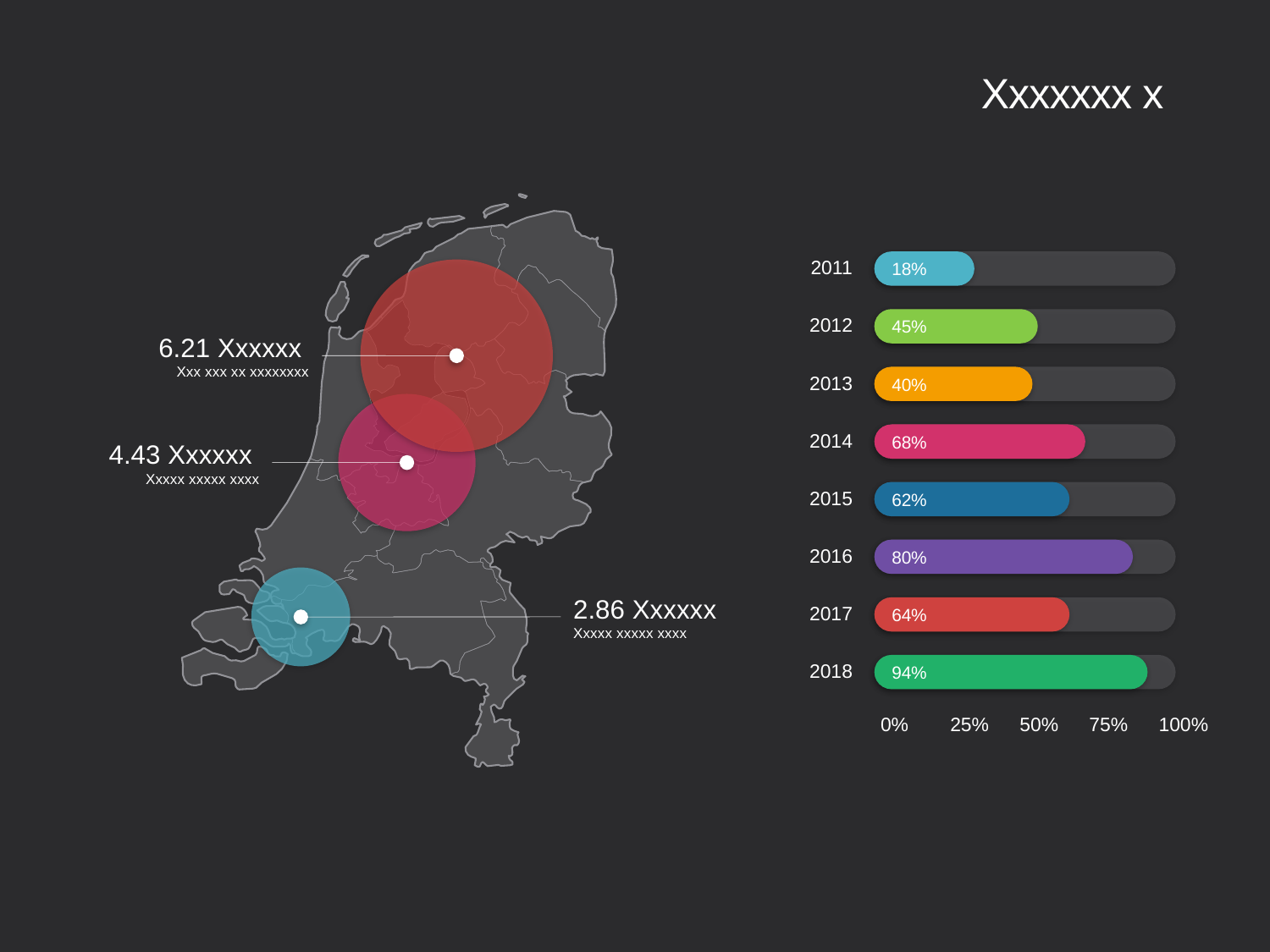

# Xxxxxxx x

2011

2012

2013

2014

2015

2016
2017
2018
0%
25%
50%
75%
100%
18%

45%
6.21 Xxxxxx
Xxx xxx xx xxxxxxxx

40%

68%
4.43 Xxxxxx
Xxxxx xxxxx xxxx

62%
80%

2.86 Xxxxxx
Xxxxx xxxxx xxxx
64%

94%